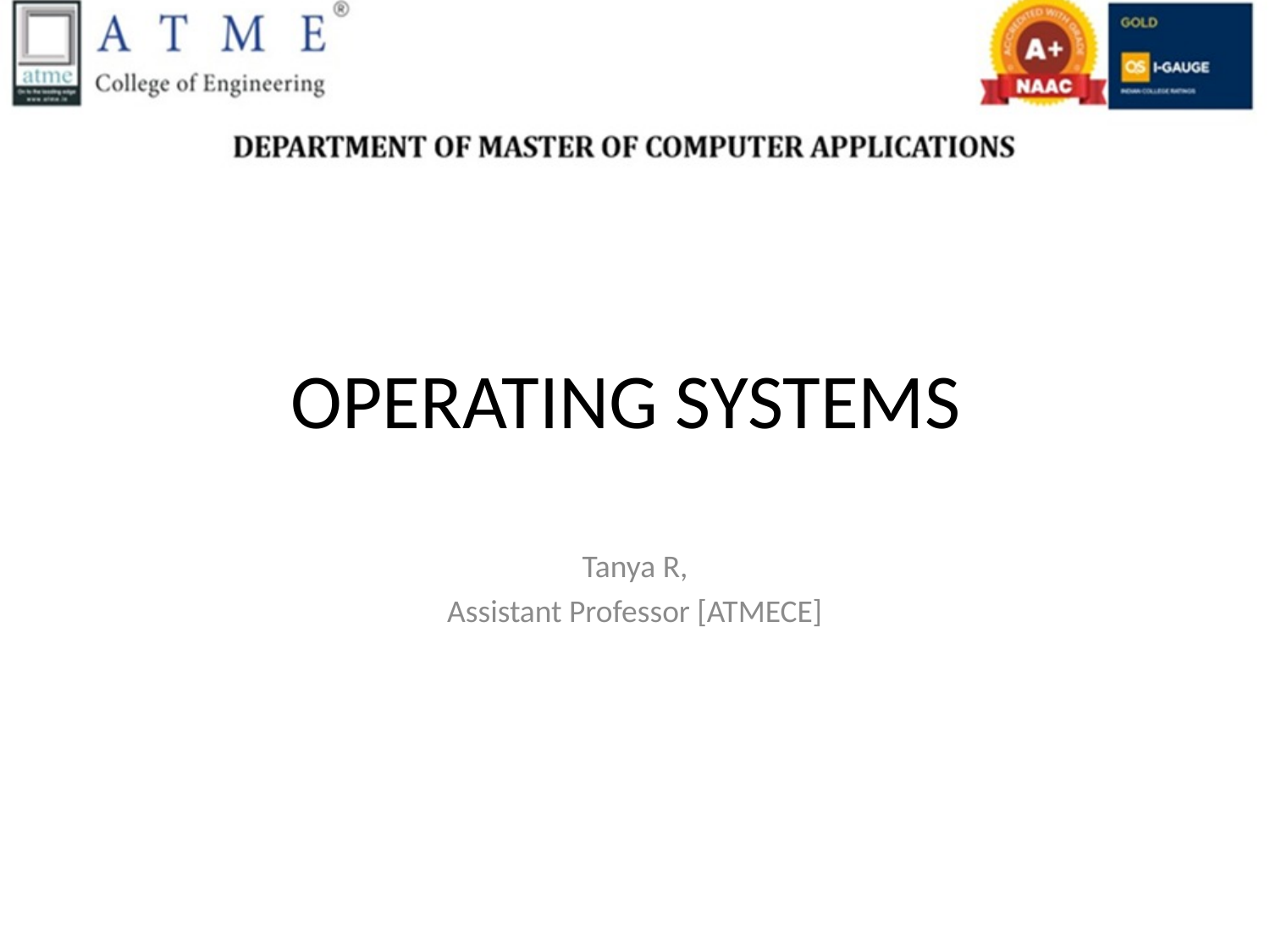

# OPERATING SYSTEMS
Tanya R,
Assistant Professor [ATMECE]